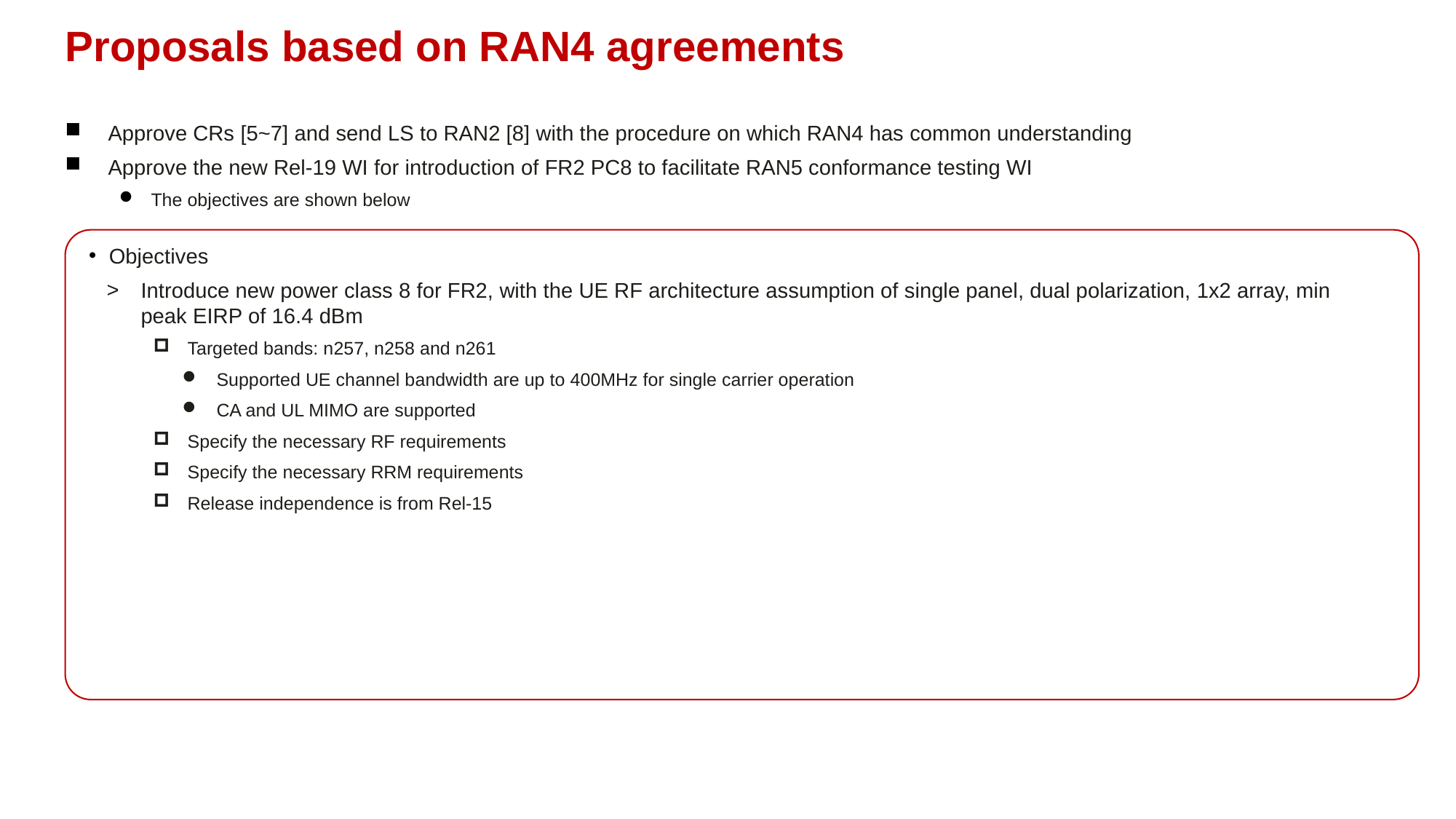

Proposals based on RAN4 agreements
Approve CRs [5~7] and send LS to RAN2 [8] with the procedure on which RAN4 has common understanding
Approve the new Rel-19 WI for introduction of FR2 PC8 to facilitate RAN5 conformance testing WI
The objectives are shown below

Objectives
	Introduce new power class 8 for FR2, with the UE RF architecture assumption of single panel, dual polarization, 1x2 array, min peak EIRP of 16.4 dBm
Targeted bands: n257, n258 and n261
Supported UE channel bandwidth are up to 400MHz for single carrier operation
CA and UL MIMO are supported
Specify the necessary RF requirements
Specify the necessary RRM requirements
Release independence is from Rel-15